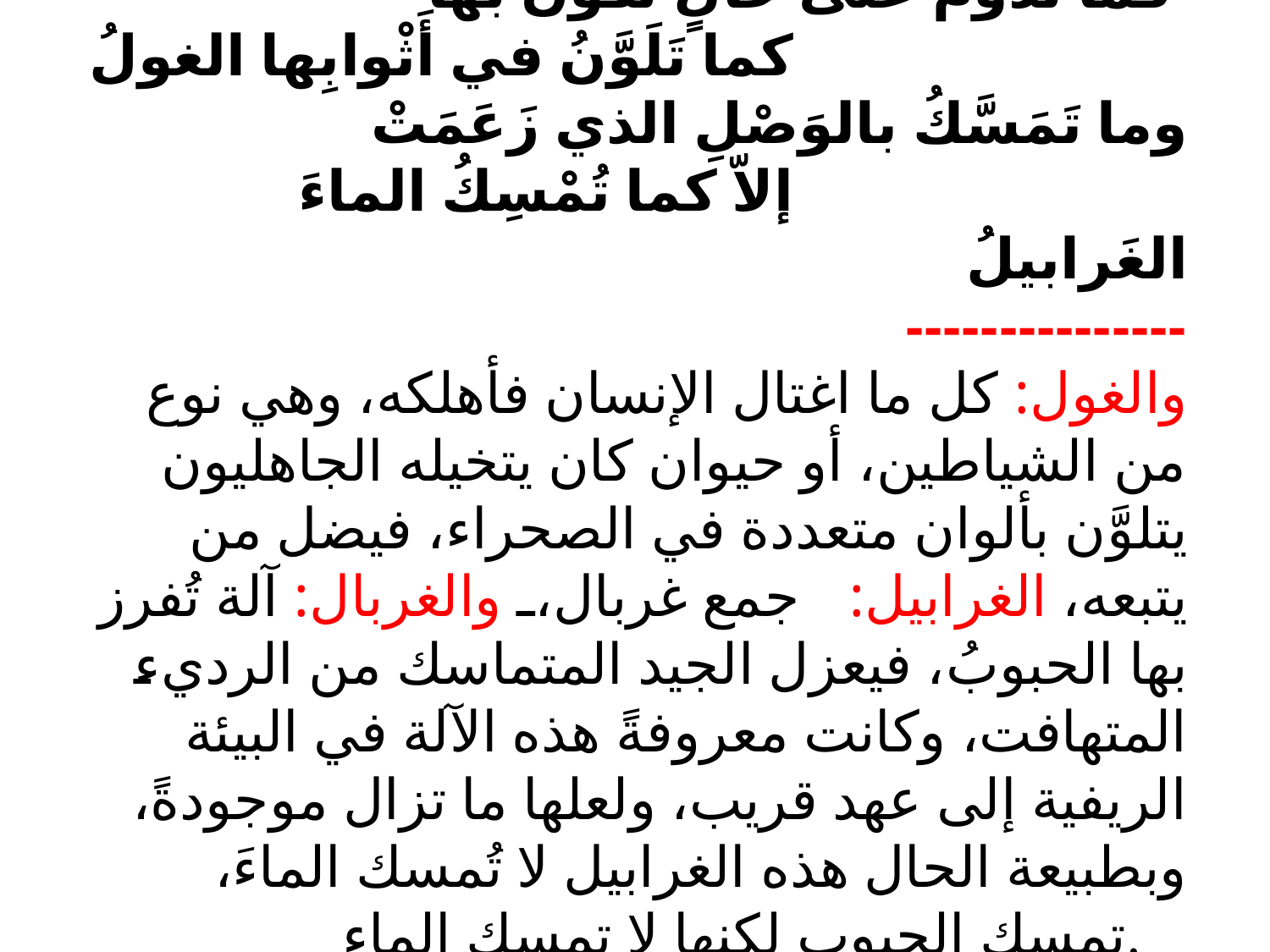

فما تَدومُ على حالٍ تكونُ بها
                           كما تَلَوَّنُ في أَثْوابِها الغولُ
وما تَمَسَّكُ بالوَصْلِ الذي زَعَمَتْ
                           إلاّ كما تُمْسِكُ الماءَ الغَرابيلُ
---------------
  والغول: كل ما اغتال الإنسان فأهلكه، وهي نوع من الشياطين، أو حيوان كان يتخيله الجاهليون يتلوَّن بألوان متعددة في الصحراء، فيضل من يتبعه، الغرابيل: جمع غربال، والغربال: آلة تُفرز بها الحبوبُ، فيعزل الجيد المتماسك من الرديء المتهافت، وكانت معروفةً هذه الآلة في البيئة الريفية إلى عهد قريب، ولعلها ما تزال موجودةً، وبطبيعة الحال هذه الغرابيل لا تُمسك الماءَ، تمسك الحبوب لكنها لا تمسك الماء.